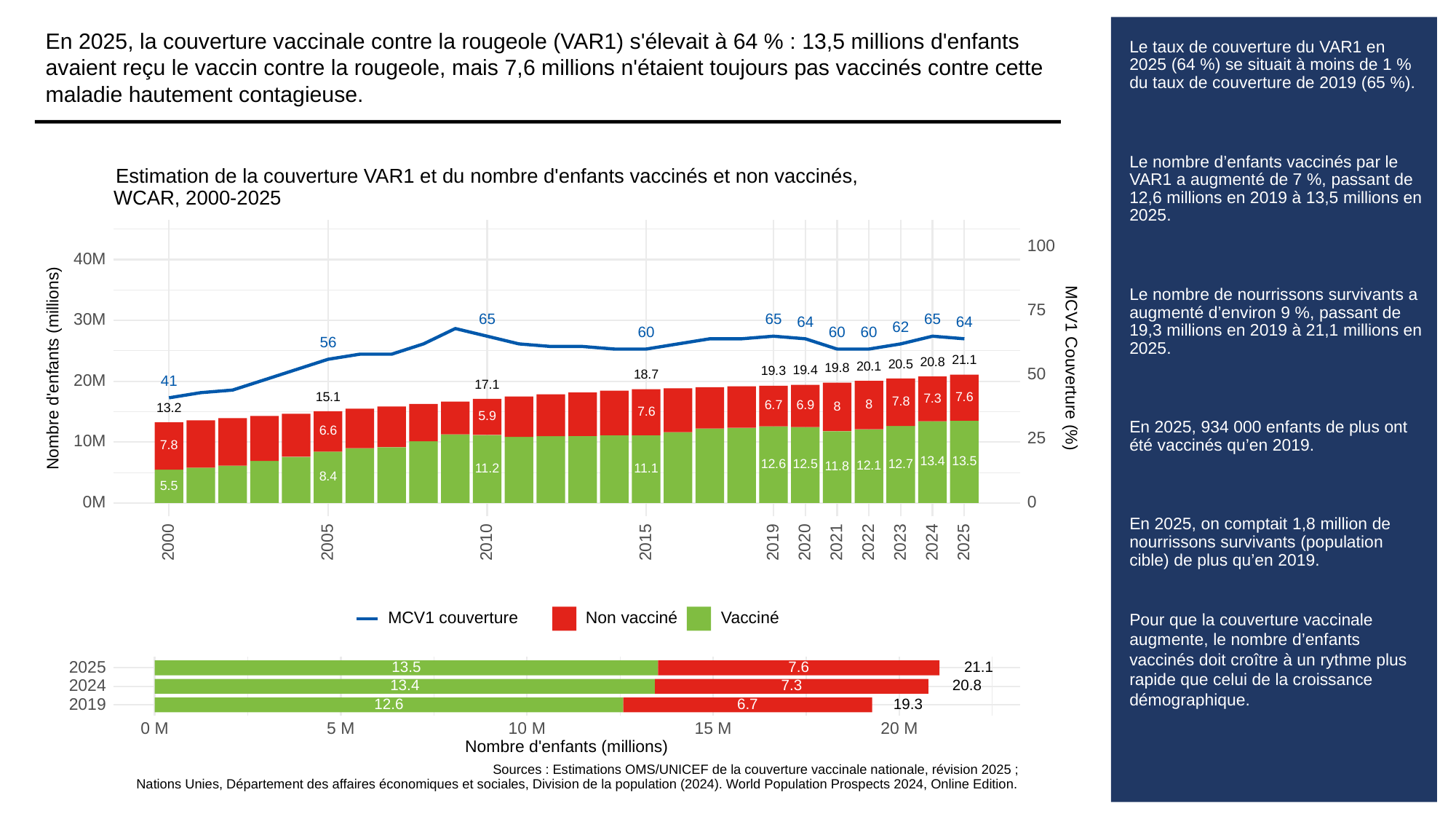

En 2025, la couverture vaccinale contre la rougeole (VAR1) s'élevait à 64 % : 13,5 millions d'enfants avaient reçu le vaccin contre la rougeole, mais 7,6 millions n'étaient toujours pas vaccinés contre cette maladie hautement contagieuse.
# Le taux de couverture du VAR1 en 2025 (64 %) se situait à moins de 1 % du taux de couverture de 2019 (65 %).

Le nombre d’enfants vaccinés par le VAR1 a augmenté de 7 %, passant de 12,6 millions en 2019 à 13,5 millions en 2025.

Le nombre de nourrissons survivants a augmenté d’environ 9 %, passant de 19,3 millions en 2019 à 21,1 millions en 2025.

En 2025, 934 000 enfants de plus ont été vaccinés qu’en 2019.

En 2025, on comptait 1,8 million de nourrissons survivants (population cible) de plus qu’en 2019.

Pour que la couverture vaccinale augmente, le nombre d’enfants vaccinés doit croître à un rythme plus rapide que celui de la croissance démographique.

Estimation de la couverture VAR1 et du nombre d'enfants vaccinés et non vaccinés,
WCAR, 2000-2025

100
40M

75
30M
65
65
65
64
64

62
60
60
60

56

21.1
20.8
20.5
Nombre d'enfants (millions)
MCV1 Couverture (%)
20.1
19.8
19.4
19.3
50
18.7

20M
41

17.1

15.1
7.6
7.3

7.8

8
6.9
6.7

8
13.2

7.6

5.9

6.6

25

10M

7.8

13.5
13.4
12.7
12.6
12.5

12.1
11.8
11.2
11.1

8.4

5.5
0M
0

2023
2000
2005
2010
2015
2019
2020
2021
2022
2024
2025

MCV1 couverture
Non vacciné
Vacciné

2025
13.5
7.6
21.1

2024
13.4
7.3
20.8

2019
19.3
12.6
6.7

0 M
10 M
15 M
20 M
5 M
Nombre d'enfants (millions)
Sources : Estimations OMS/UNICEF de la couverture vaccinale nationale, révision 2025 ;
Nations Unies, Département des affaires économiques et sociales, Division de la population (2024). World Population Prospects 2024, Online Edition.